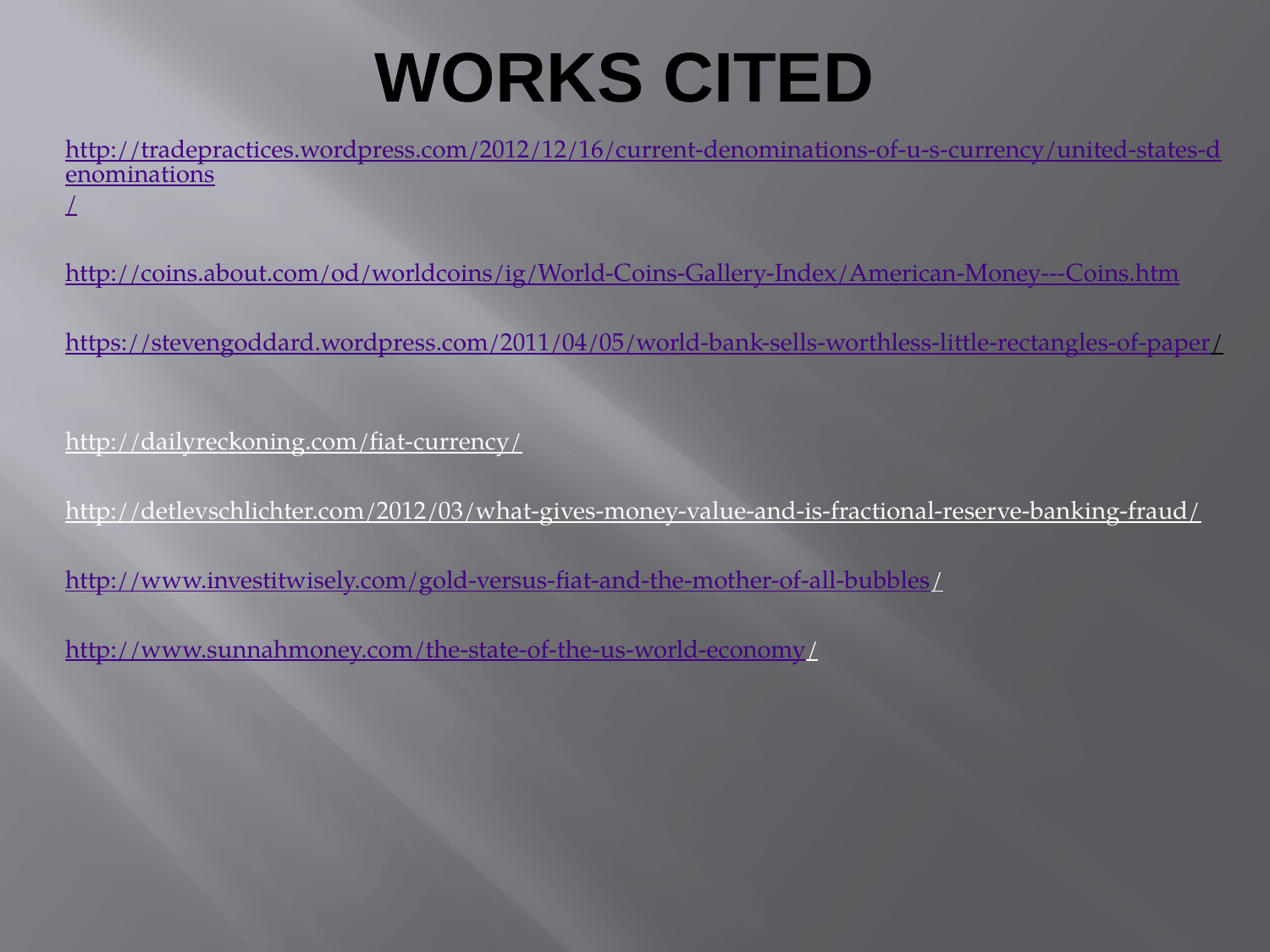

# Works cited
http://tradepractices.wordpress.com/2012/12/16/current-denominations-of-u-s-currency/united-states-denominations/

http://coins.about.com/od/worldcoins/ig/World-Coins-Gallery-Index/American-Money---Coins.htm

https://stevengoddard.wordpress.com/2011/04/05/world-bank-sells-worthless-little-rectangles-of-paper/

http://dailyreckoning.com/fiat-currency/

http://detlevschlichter.com/2012/03/what-gives-money-value-and-is-fractional-reserve-banking-fraud/

http://www.investitwisely.com/gold-versus-fiat-and-the-mother-of-all-bubbles/

http://www.sunnahmoney.com/the-state-of-the-us-world-economy/